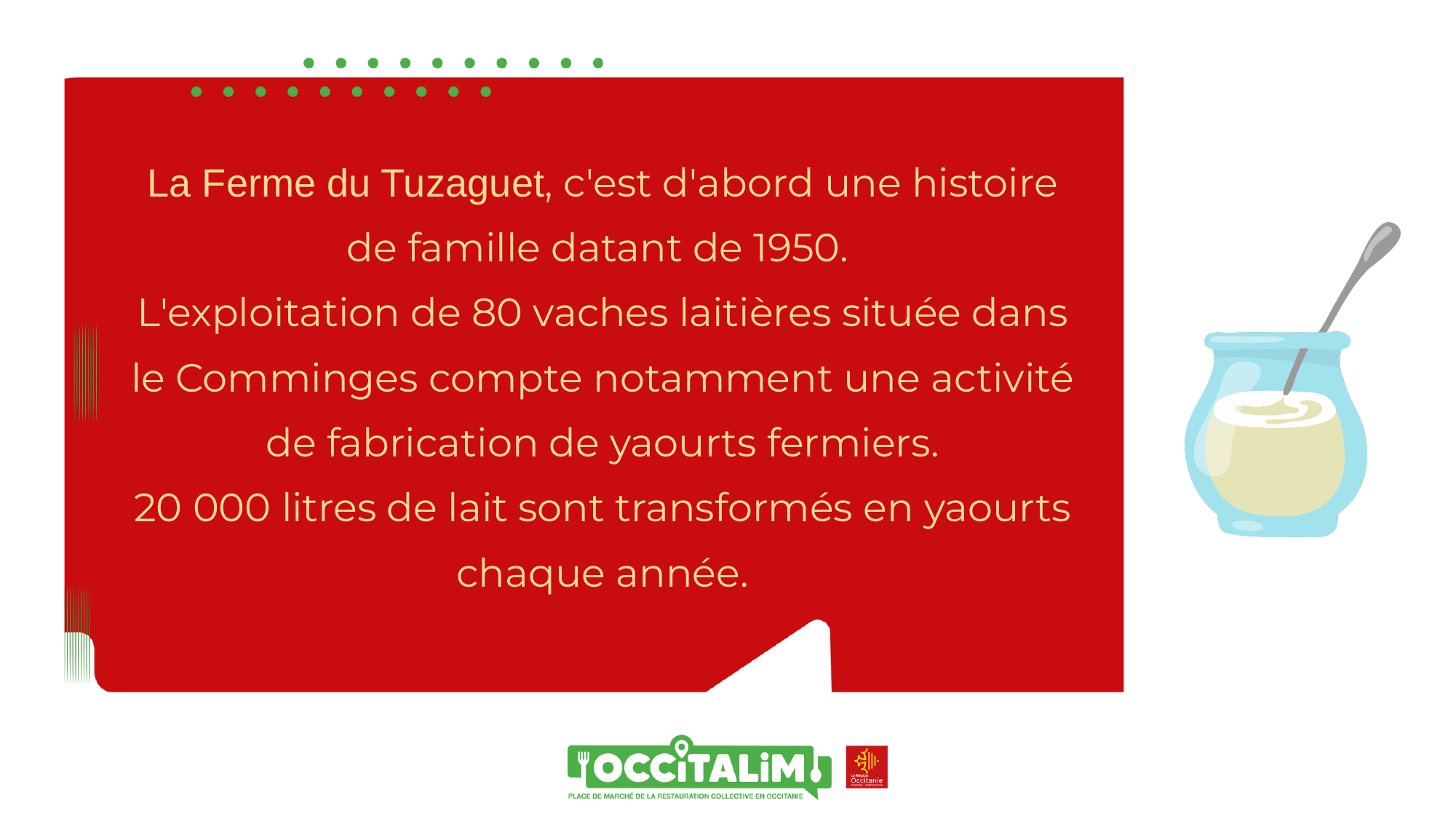

La Ferme du Tuzaguet, c'est d'abord une histoire de famille datant de 1950.
L'exploitation de 80 vaches laitières située dans le Comminges compte notamment une activité de fabrication de yaourts fermiers.
20 000 litres de lait sont transformés en yaourts chaque année.